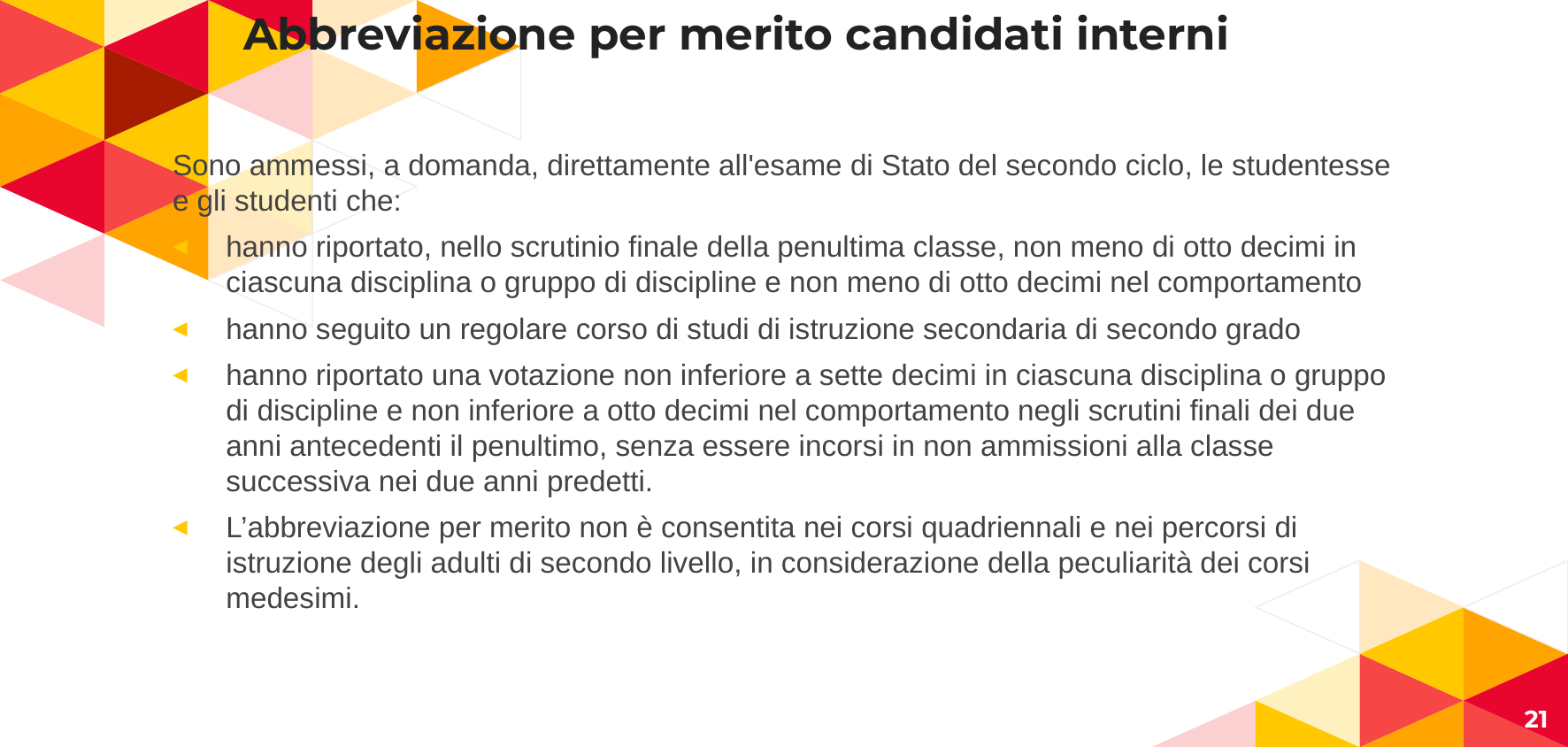

# Abbreviazione per merito candidati interni
Sono ammessi, a domanda, direttamente all'esame di Stato del secondo ciclo, le studentesse e gli studenti che:
hanno riportato, nello scrutinio finale della penultima classe, non meno di otto decimi in ciascuna disciplina o gruppo di discipline e non meno di otto decimi nel comportamento
hanno seguito un regolare corso di studi di istruzione secondaria di secondo grado
hanno riportato una votazione non inferiore a sette decimi in ciascuna disciplina o gruppo di discipline e non inferiore a otto decimi nel comportamento negli scrutini finali dei due anni antecedenti il penultimo, senza essere incorsi in non ammissioni alla classe successiva nei due anni predetti.
L’abbreviazione per merito non è consentita nei corsi quadriennali e nei percorsi di istruzione degli adulti di secondo livello, in considerazione della peculiarità dei corsi medesimi.
21